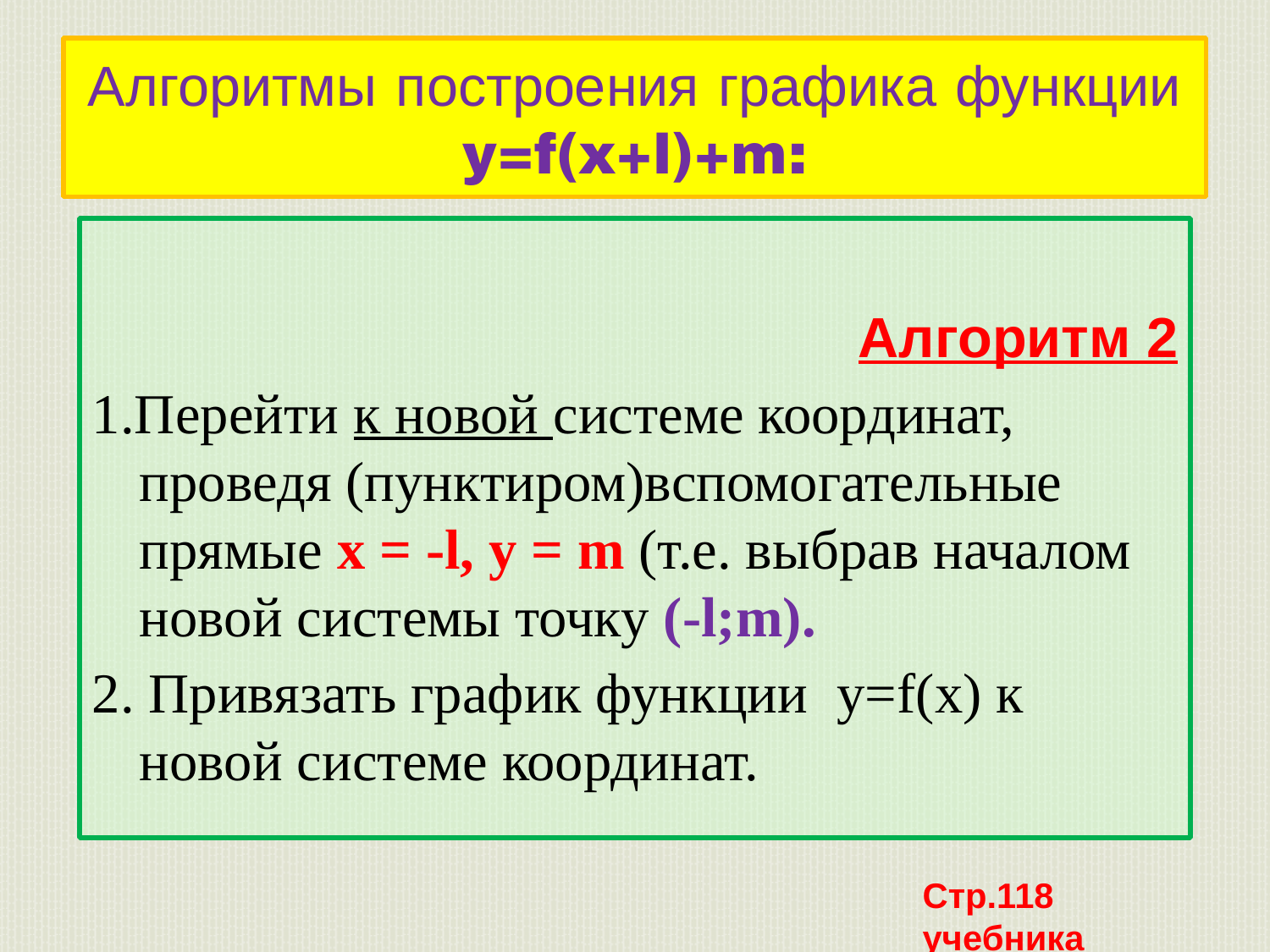

Алгоритмы построения графика функции y=f(x+l)+m:

Алгоритм 2
1.Перейти к новой системе координат, проведя (пунктиром)вспомогательные прямые х = -l, у = m (т.е. выбрав началом новой системы точку (-l;m).
2. Привязать график функции  y=f(x) к новой системе координат.
Стр.118 учебника